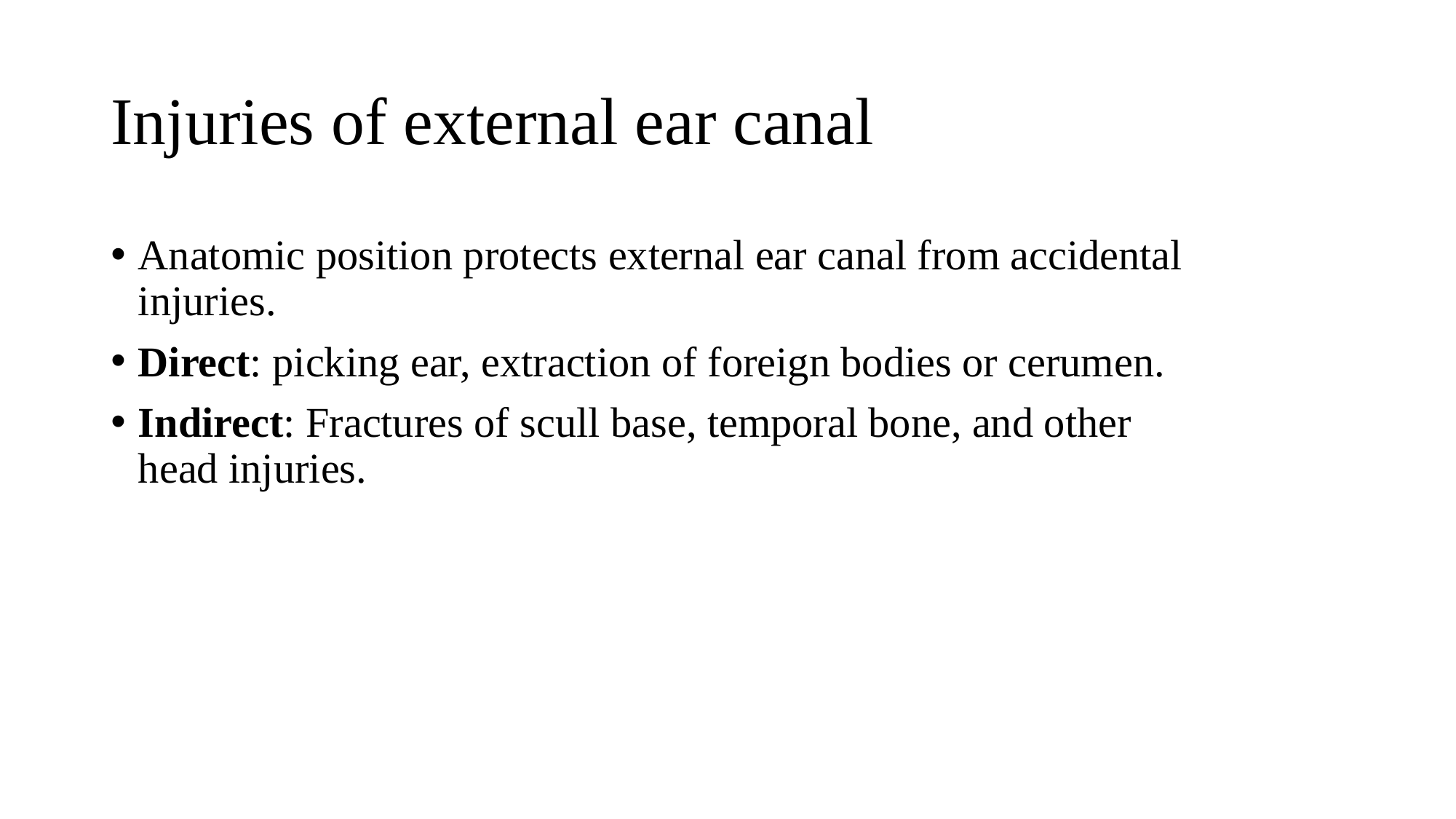

# Injuries of external ear canal
Anatomic position protects external ear canal from accidental injuries.
Direct: picking ear, extraction of foreign bodies or cerumen.
Indirect: Fractures of scull base, temporal bone, and other head injuries.